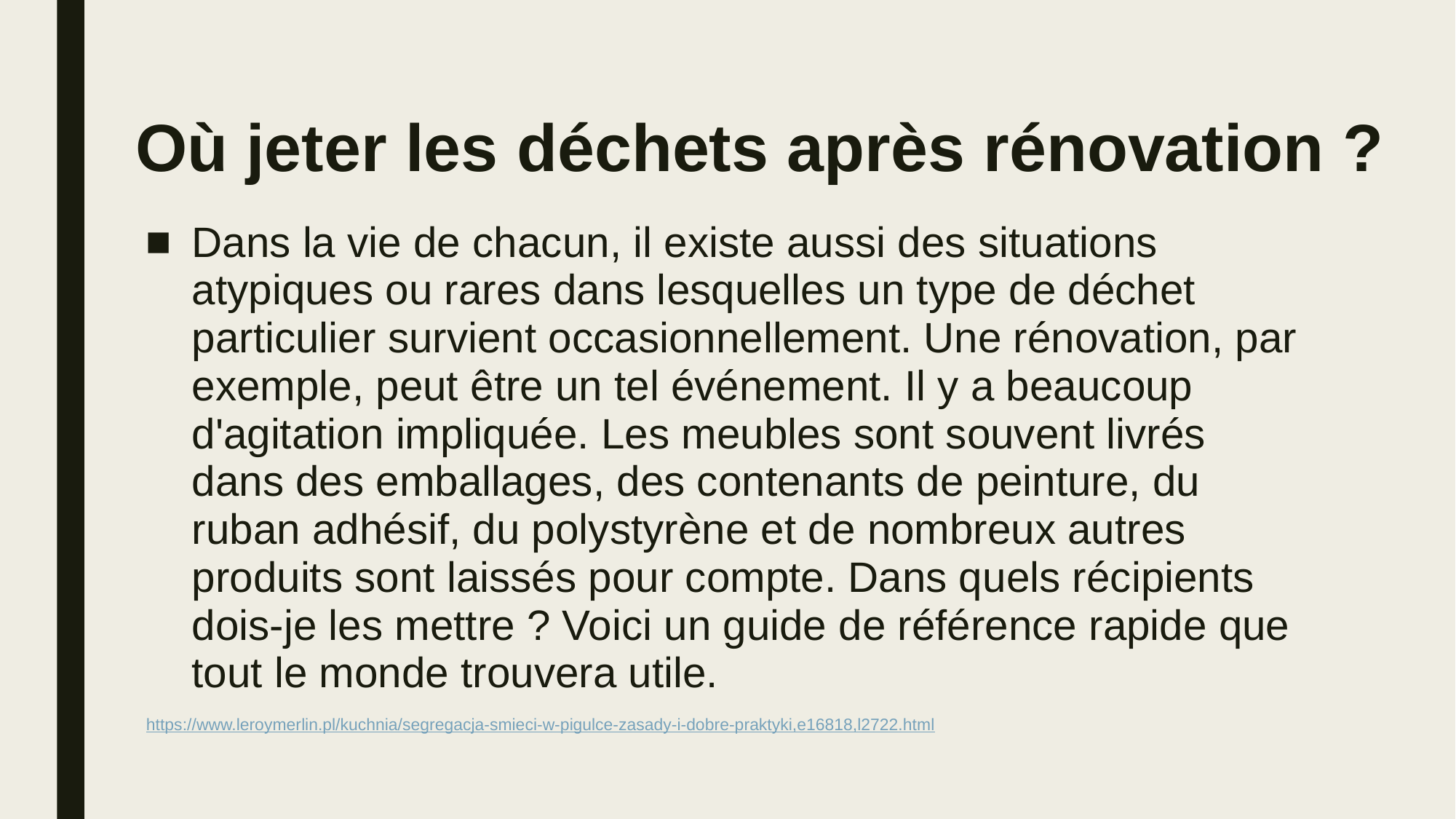

# Où jeter les déchets après rénovation ?
Dans la vie de chacun, il existe aussi des situations atypiques ou rares dans lesquelles un type de déchet particulier survient occasionnellement. Une rénovation, par exemple, peut être un tel événement. Il y a beaucoup d'agitation impliquée. Les meubles sont souvent livrés dans des emballages, des contenants de peinture, du ruban adhésif, du polystyrène et de nombreux autres produits sont laissés pour compte. Dans quels récipients dois-je les mettre ? Voici un guide de référence rapide que tout le monde trouvera utile.
https://www.leroymerlin.pl/kuchnia/segregacja-smieci-w-pigulce-zasady-i-dobre-praktyki,e16818,l2722.html